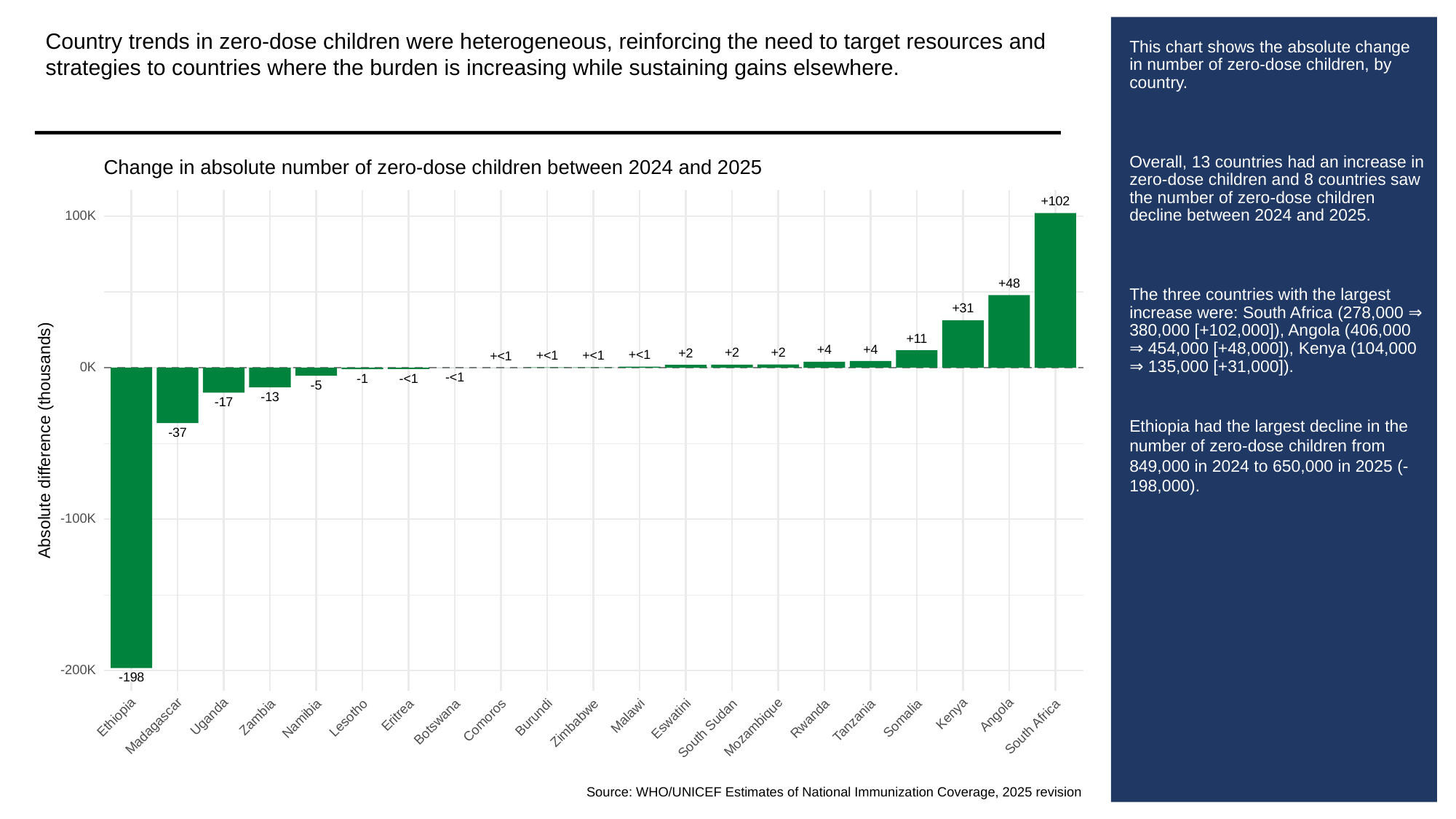

Country trends in zero-dose children were heterogeneous, reinforcing the need to target resources and strategies to countries where the burden is increasing while sustaining gains elsewhere.
# This chart shows the absolute change in number of zero-dose children, by country.

Overall, 13 countries had an increase in zero-dose children and 8 countries saw the number of zero-dose children decline between 2024 and 2025.

The three countries with the largest increase were: South Africa (278,000 ⇒ 380,000 [+102,000]), Angola (406,000 ⇒ 454,000 [+48,000]), Kenya (104,000 ⇒ 135,000 [+31,000]).

Ethiopia had the largest decline in the number of zero-dose children from 849,000 in 2024 to 650,000 in 2025 (-198,000).

Change in absolute number of zero-dose children between 2024 and 2025

+102
100K

+48

+31

+11
+4
+4
+2
+2
+2

+<1
+<1
+<1
+<1

0K

-<1
-<1
-1
-5
-13
-17
-37
Absolute difference (thousands)

-100K

-200K

-198
Kenya
Angola
Eritrea
Uganda
Malawi
Ethiopia
Zambia
Burundi
Lesotho
Somalia
Namibia
Rwanda
Eswatini
Comoros
Tanzania
Botswana
Zimbabwe
Madagascar
Mozambique
South Africa
South Sudan
Source: WHO/UNICEF Estimates of National Immunization Coverage, 2025 revision